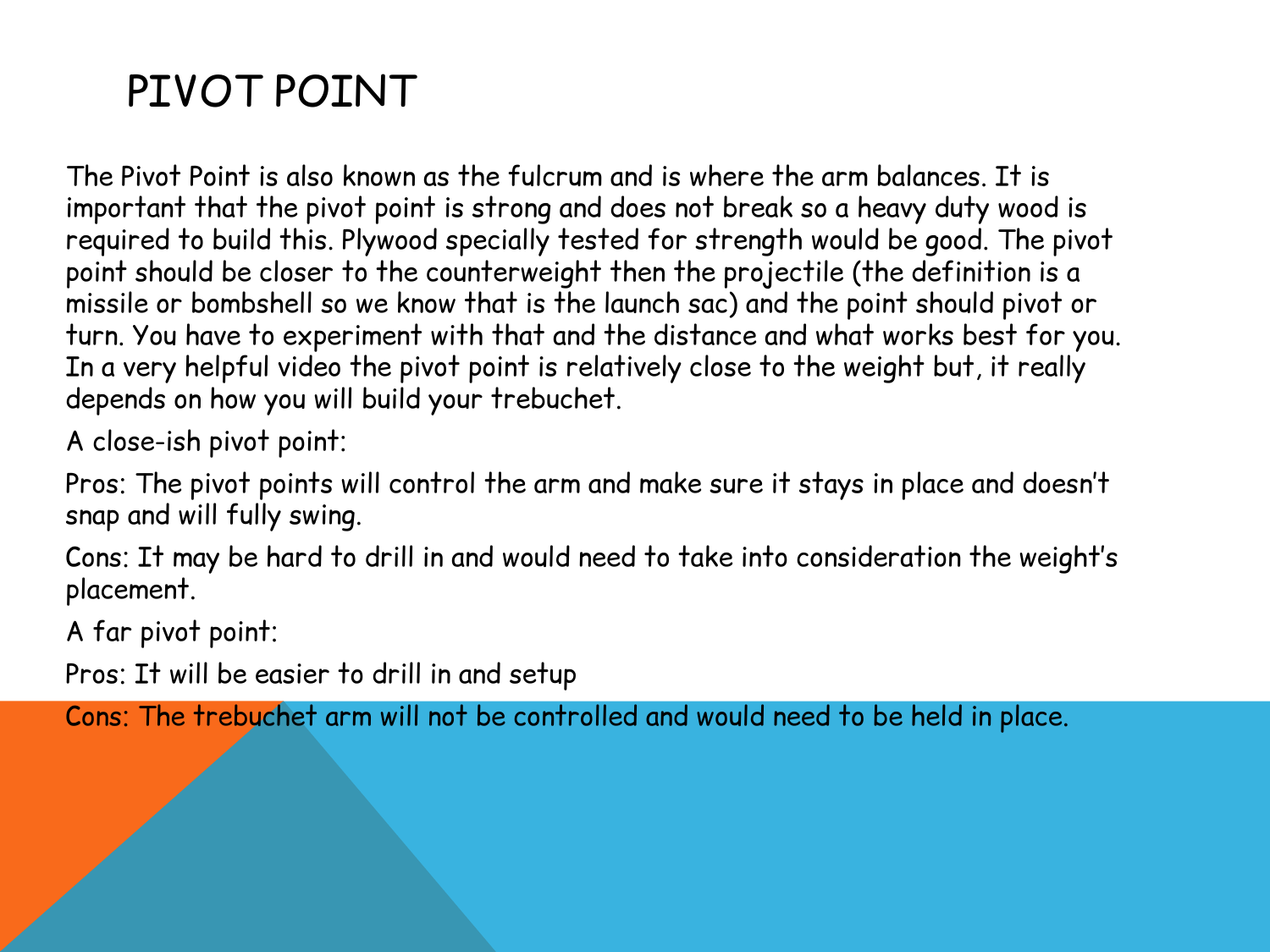

# Pivot Point
The Pivot Point is also known as the fulcrum and is where the arm balances. It is important that the pivot point is strong and does not break so a heavy duty wood is required to build this. Plywood specially tested for strength would be good. The pivot point should be closer to the counterweight then the projectile (the definition is a missile or bombshell so we know that is the launch sac) and the point should pivot or turn. You have to experiment with that and the distance and what works best for you. In a very helpful video the pivot point is relatively close to the weight but, it really depends on how you will build your trebuchet.
A close-ish pivot point:
Pros: The pivot points will control the arm and make sure it stays in place and doesn’t snap and will fully swing.
Cons: It may be hard to drill in and would need to take into consideration the weight’s placement.
A far pivot point:
Pros: It will be easier to drill in and setup
Cons: The trebuchet arm will not be controlled and would need to be held in place.